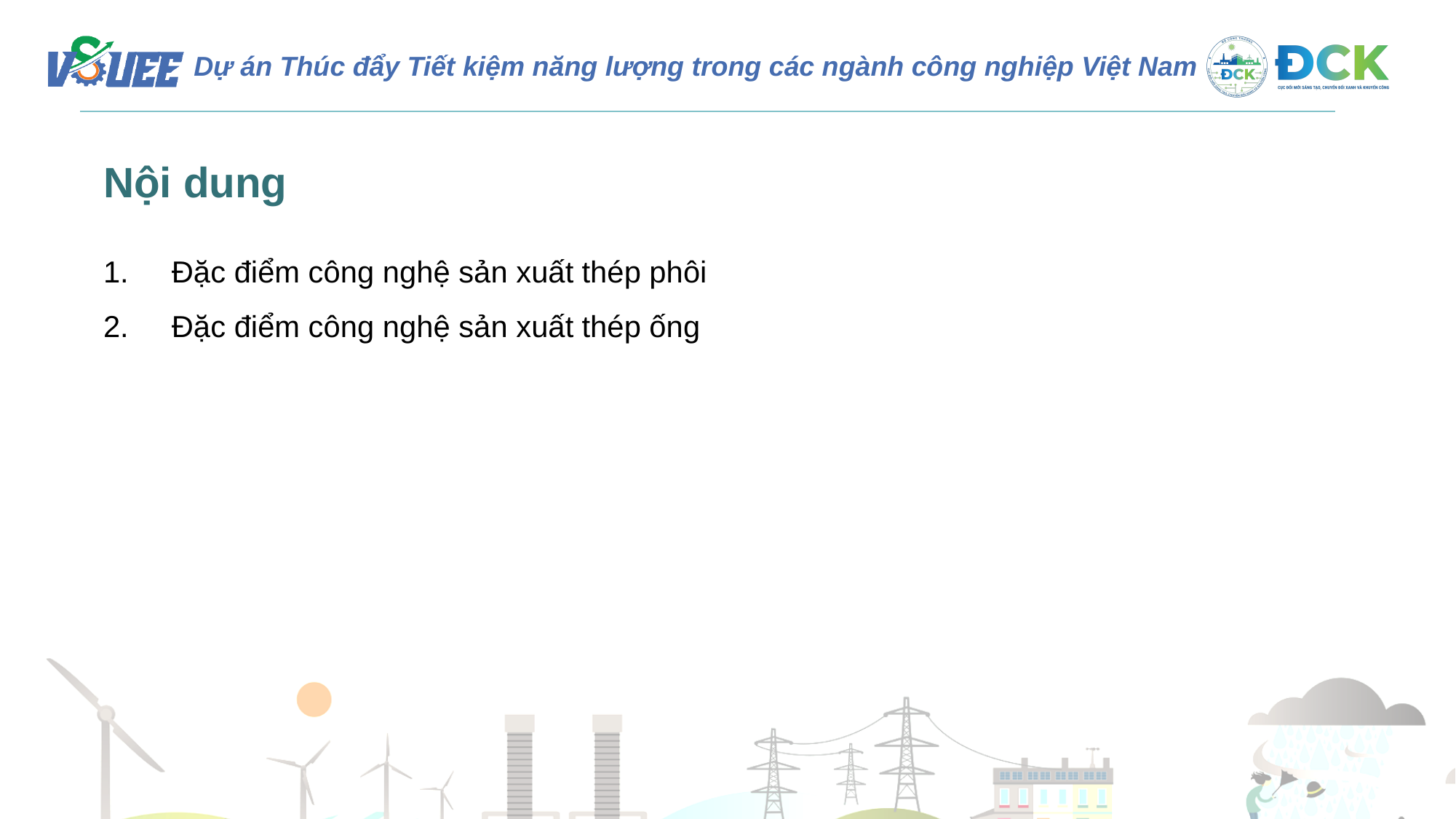

Nội dung
Đặc điểm công nghệ sản xuất thép phôi
Đặc điểm công nghệ sản xuất thép ống